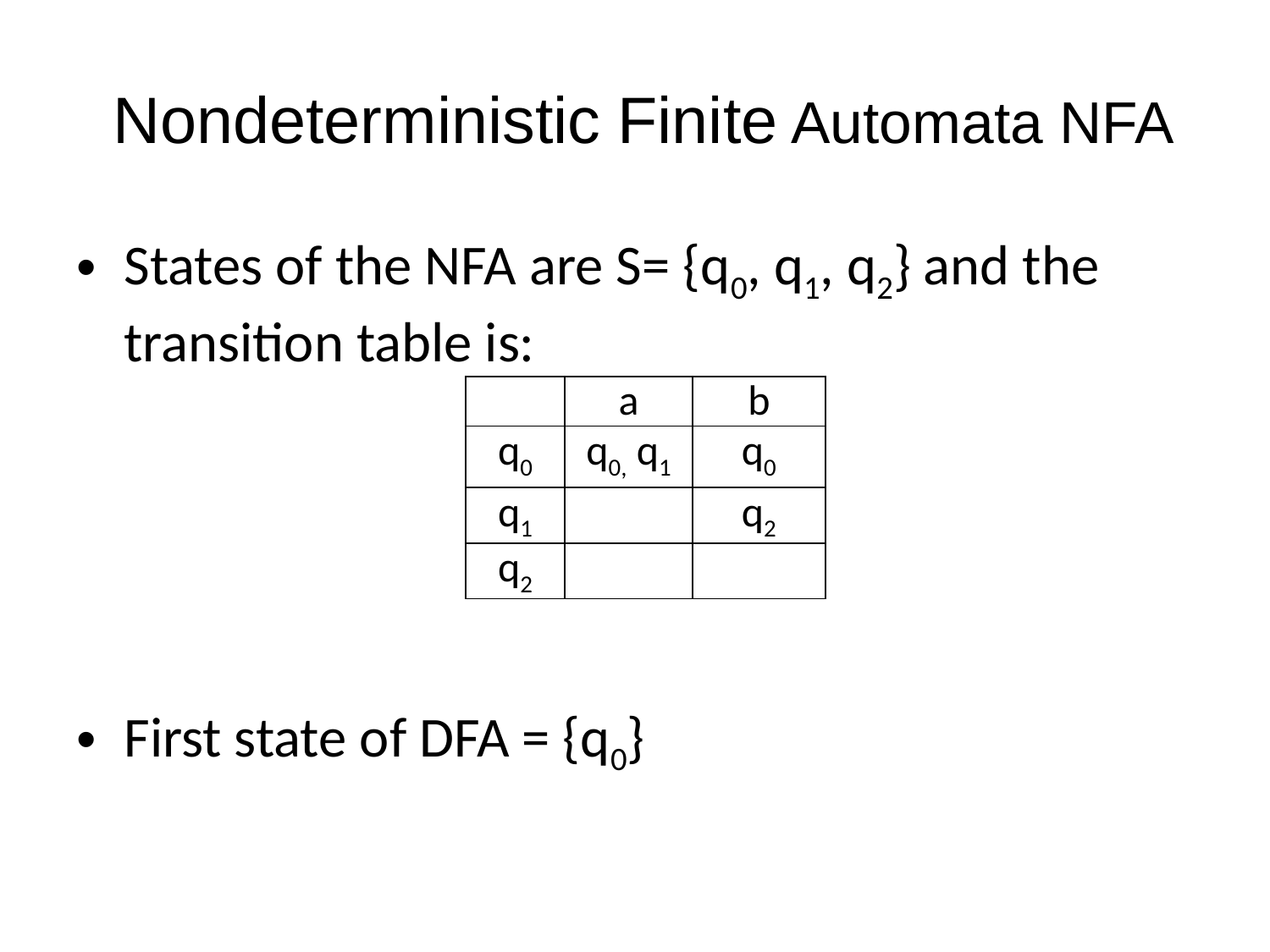

# Nondeterministic Finite Automata NFA
States of the NFA are S= {q0, q1, q2} and the transition table is:

First state of DFA = {q0}

|  | a | b |
| --- | --- | --- |
| q0 | q0, q1 | q0 |
| q1 |  | q2 |
| q2 |  |  |